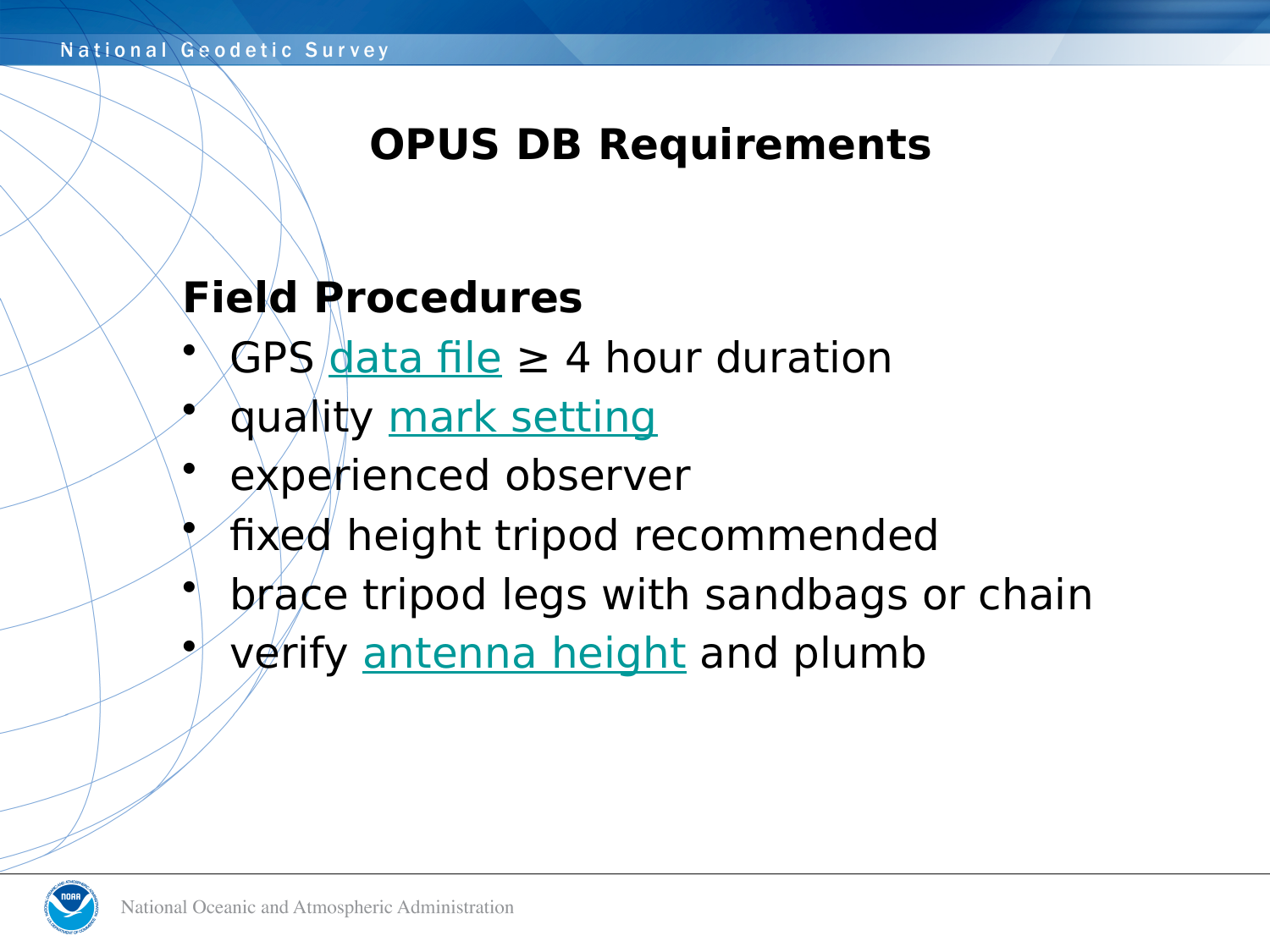

# OPUS DB Requirements
Field Procedures
GPS data file ≥ 4 hour duration
quality mark setting
experienced observer
fixed height tripod recommended
brace tripod legs with sandbags or chain
verify antenna height and plumb